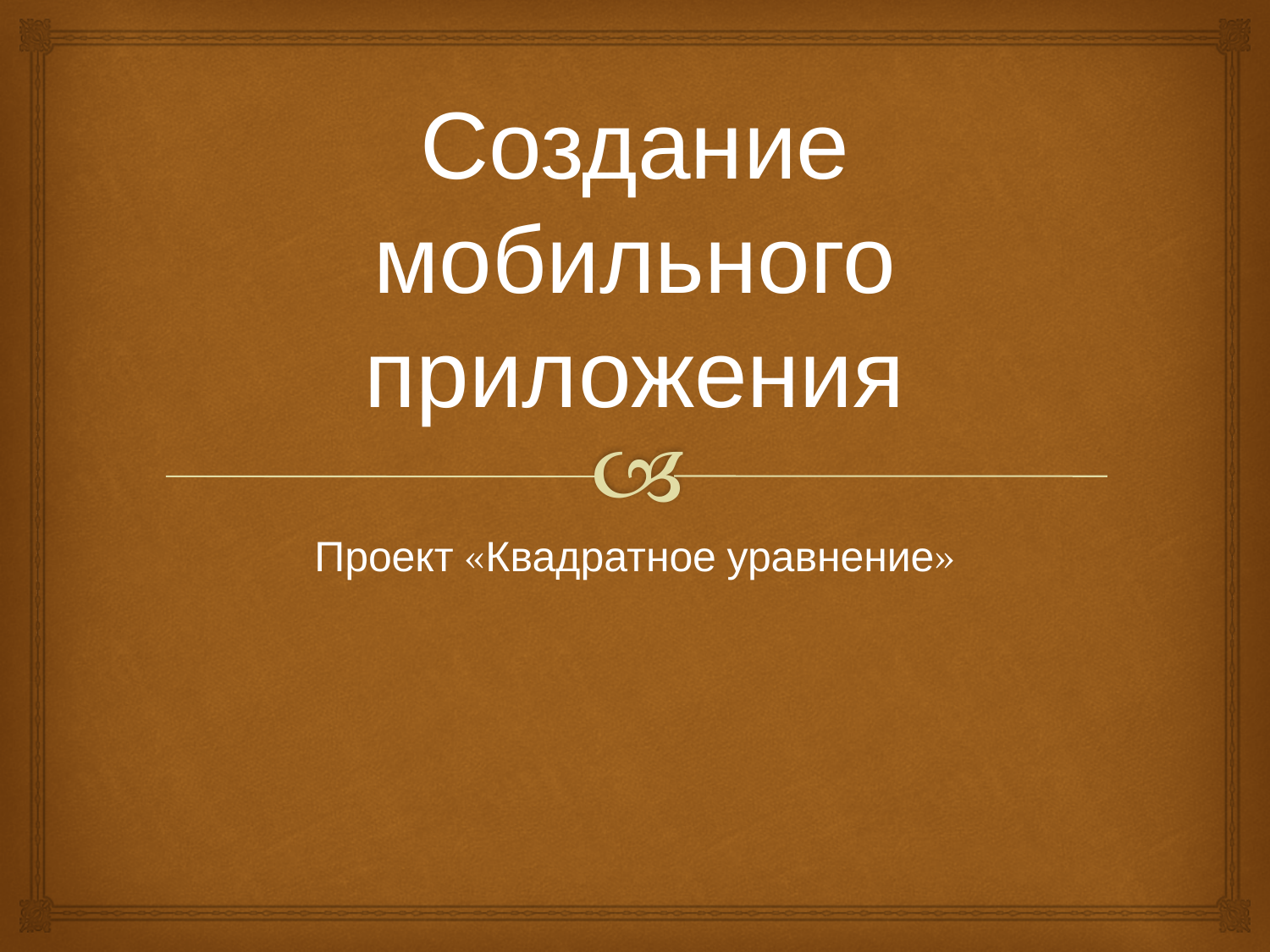

# Создание мобильного приложения
Проект «Квадратное уравнение»